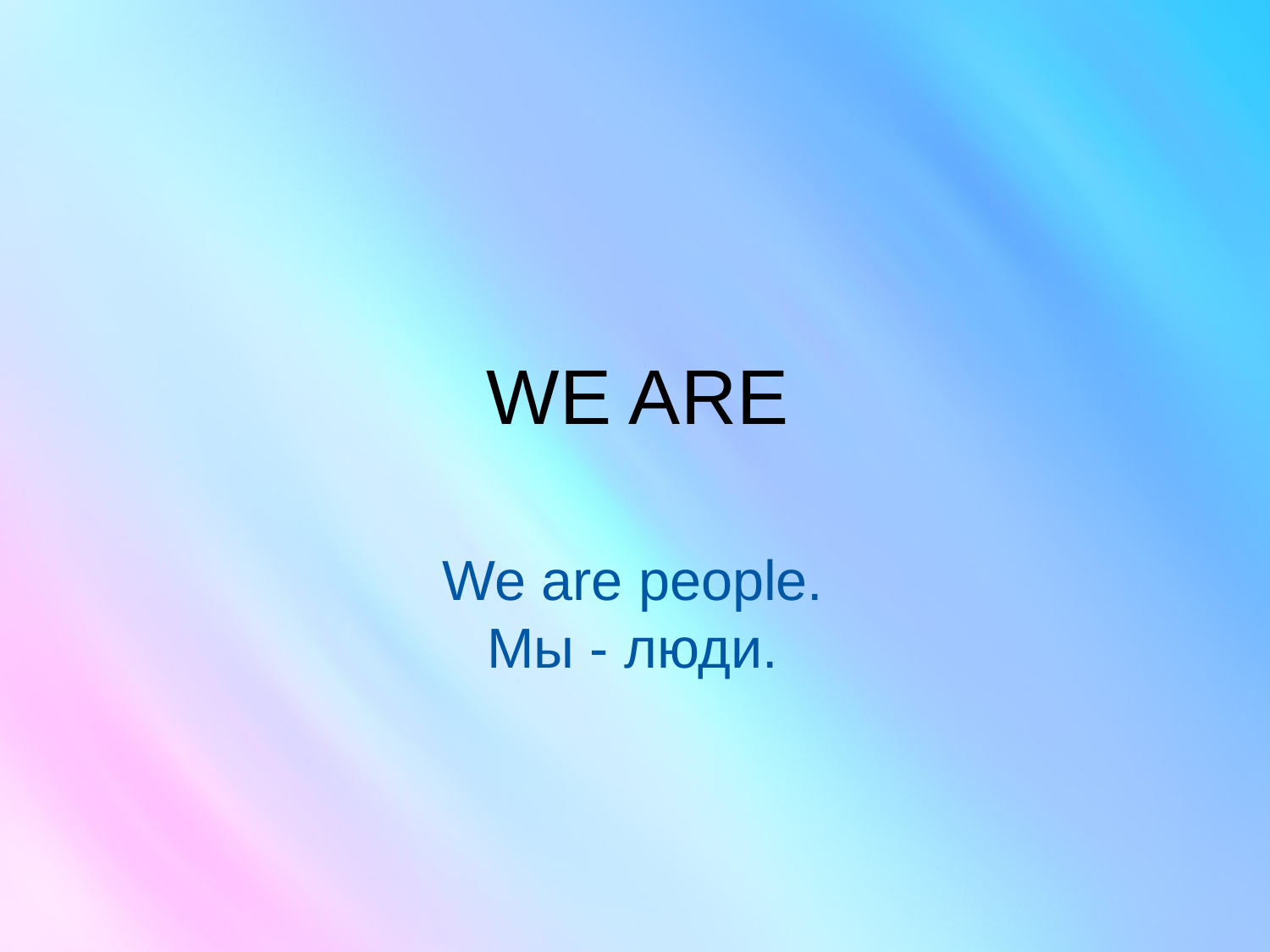

# WE ARE
We are people.
Мы - люди.